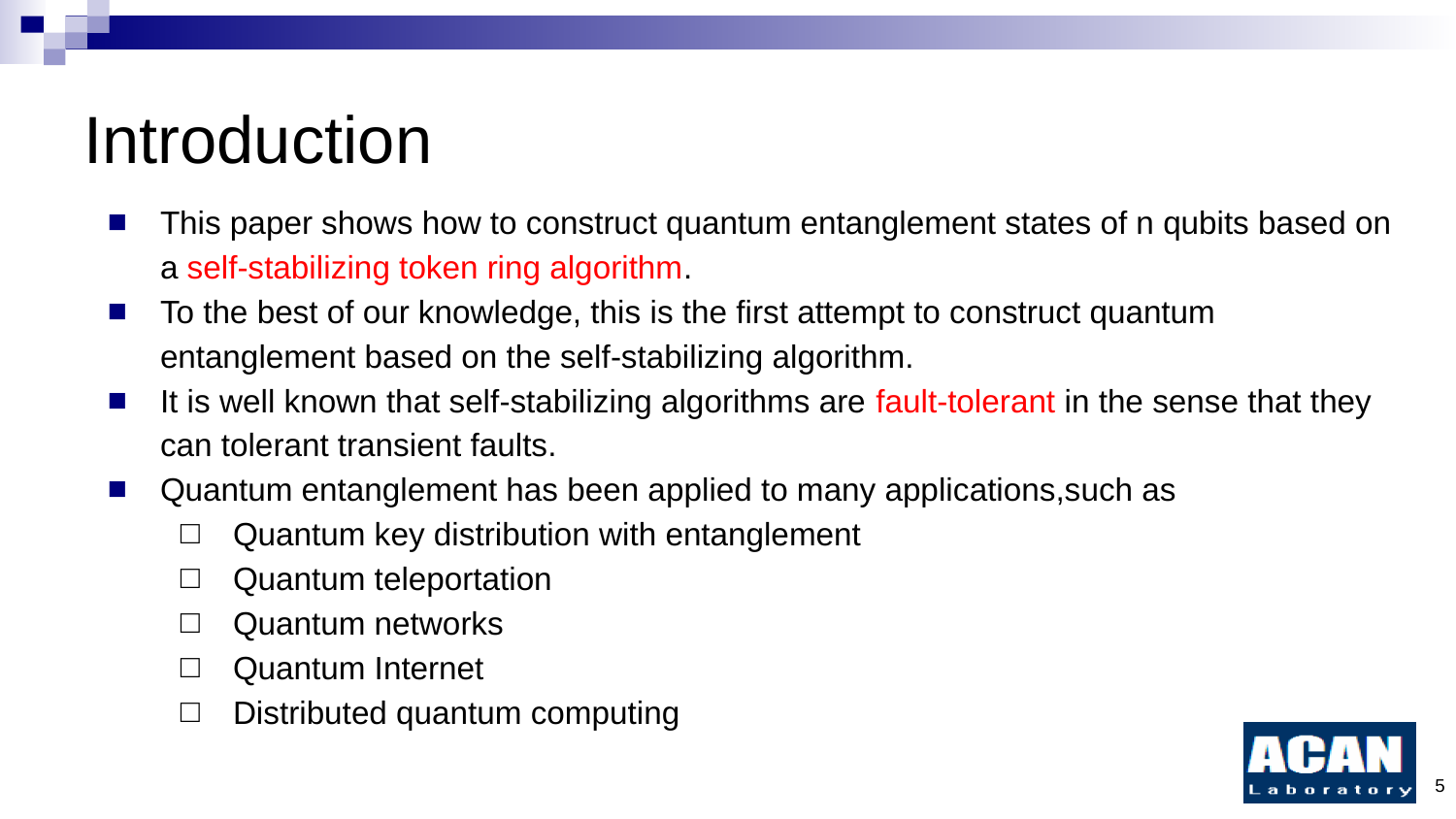

# Introduction
This paper shows how to construct quantum entanglement states of n qubits based on a self-stabilizing token ring algorithm.
To the best of our knowledge, this is the first attempt to construct quantum entanglement based on the self-stabilizing algorithm.
It is well known that self-stabilizing algorithms are fault-tolerant in the sense that they can tolerant transient faults.
Quantum entanglement has been applied to many applications,such as
Quantum key distribution with entanglement
Quantum teleportation
Quantum networks
Quantum Internet
Distributed quantum computing
5